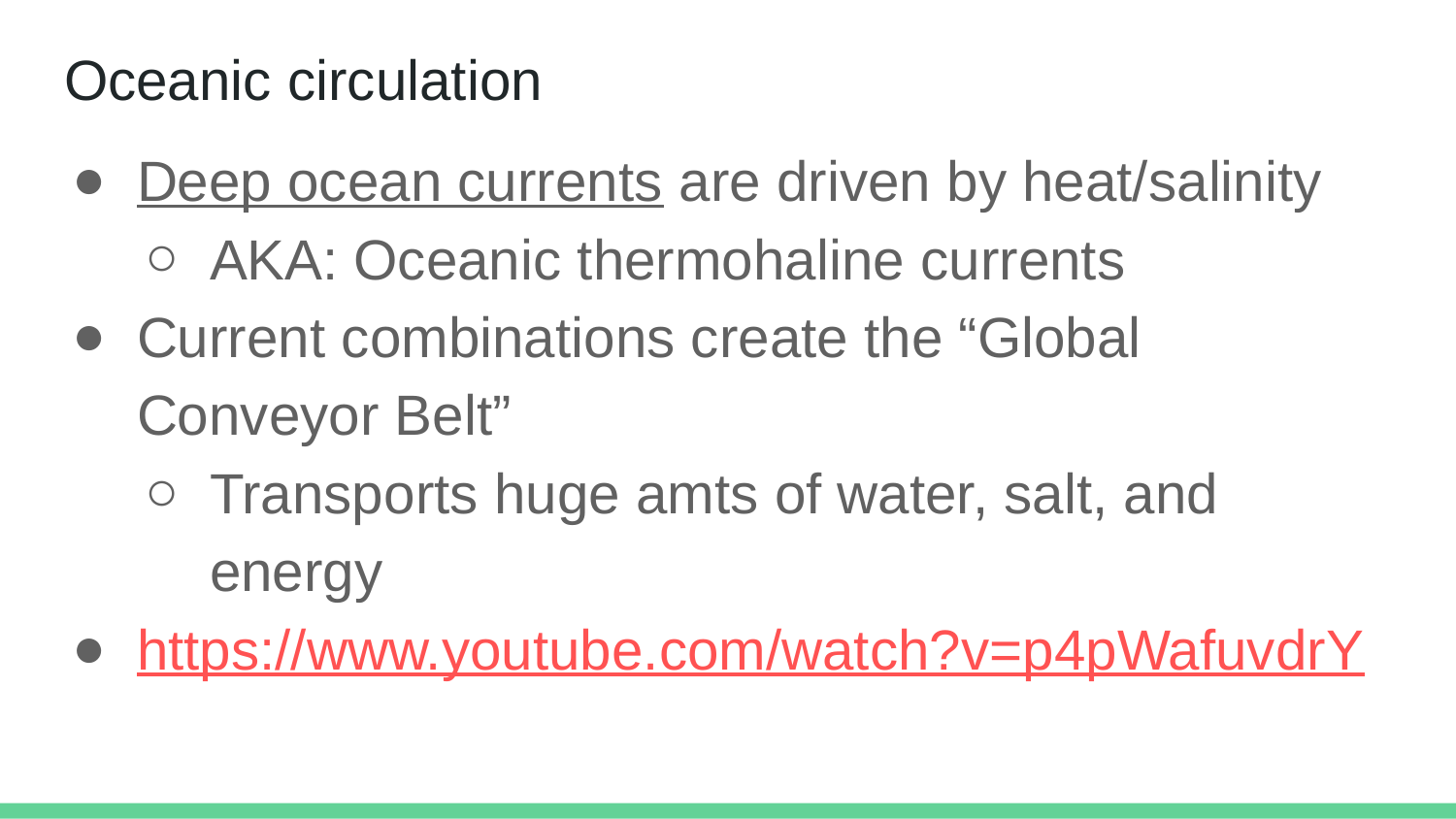

# Oceanic circulation
Deep ocean currents are driven by heat/salinity
AKA: Oceanic thermohaline currents
Current combinations create the “Global Conveyor Belt”
Transports huge amts of water, salt, and energy
https://www.youtube.com/watch?v=p4pWafuvdrY